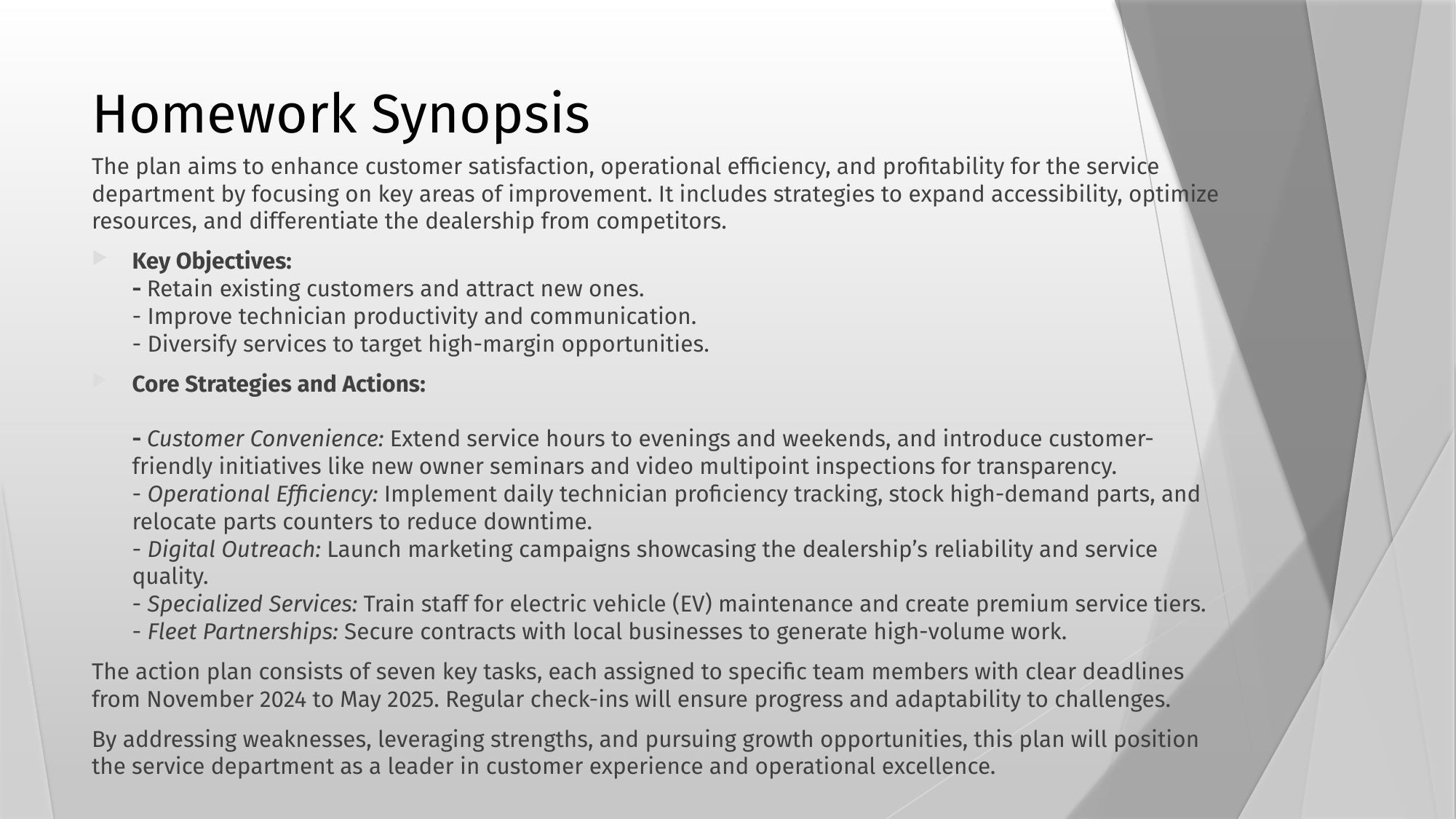

# Homework Synopsis
The plan aims to enhance customer satisfaction, operational efficiency, and profitability for the service department by focusing on key areas of improvement. It includes strategies to expand accessibility, optimize resources, and differentiate the dealership from competitors.
Key Objectives:
- Retain existing customers and attract new ones.
- Improve technician productivity and communication.
- Diversify services to target high-margin opportunities.
Core Strategies and Actions:
- Customer Convenience: Extend service hours to evenings and weekends, and introduce customer-friendly initiatives like new owner seminars and video multipoint inspections for transparency.
- Operational Efficiency: Implement daily technician proficiency tracking, stock high-demand parts, and relocate parts counters to reduce downtime.
- Digital Outreach: Launch marketing campaigns showcasing the dealership’s reliability and service quality.
- Specialized Services: Train staff for electric vehicle (EV) maintenance and create premium service tiers.
- Fleet Partnerships: Secure contracts with local businesses to generate high-volume work.
The action plan consists of seven key tasks, each assigned to specific team members with clear deadlines from November 2024 to May 2025. Regular check-ins will ensure progress and adaptability to challenges.
By addressing weaknesses, leveraging strengths, and pursuing growth opportunities, this plan will position the service department as a leader in customer experience and operational excellence.